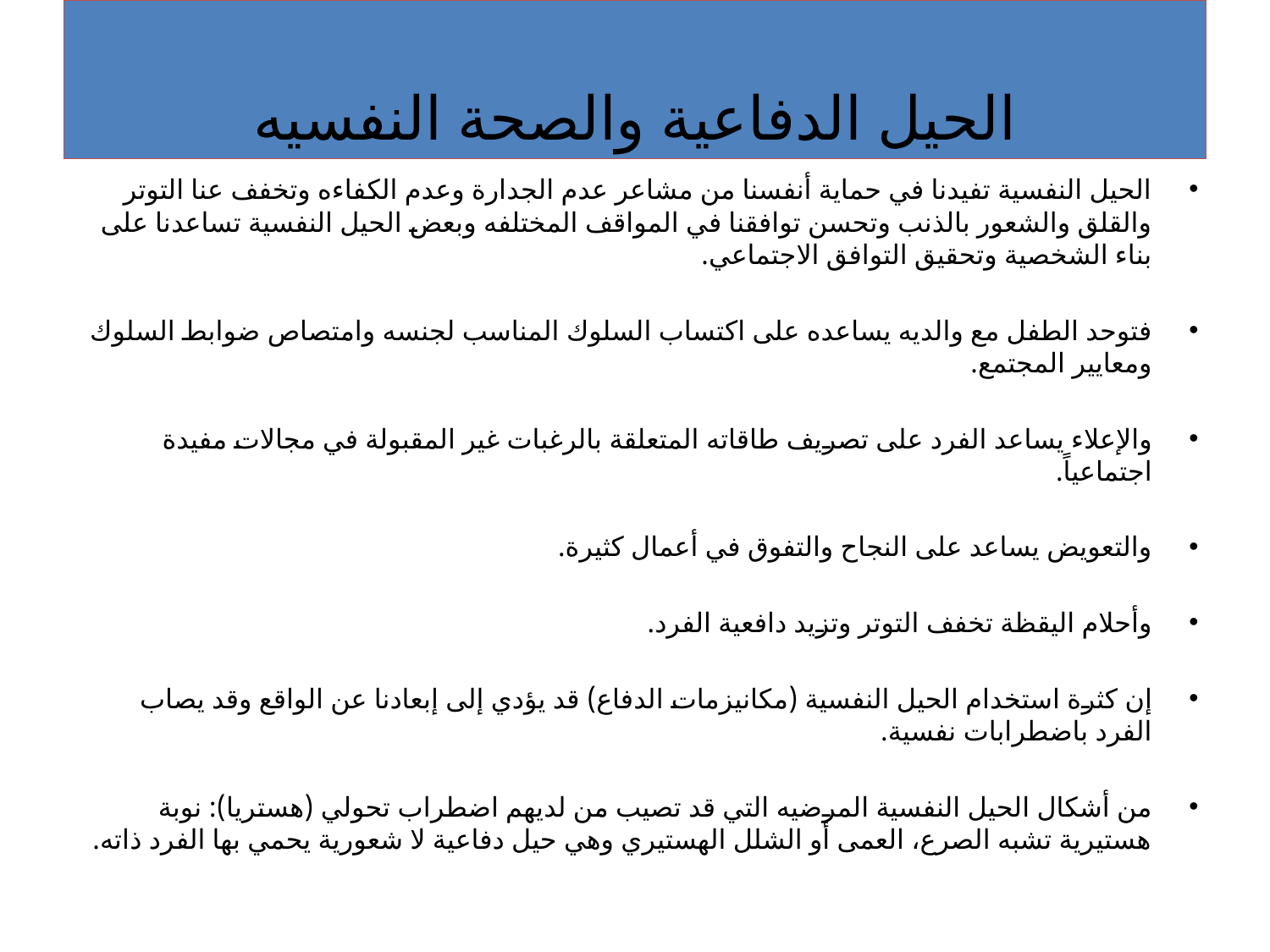

# الحيل الدفاعية والصحة النفسيه
الحيل النفسية تفيدنا في حماية أنفسنا من مشاعر عدم الجدارة وعدم الكفاءه وتخفف عنا التوتر والقلق والشعور بالذنب وتحسن توافقنا في المواقف المختلفه وبعض الحيل النفسية تساعدنا على بناء الشخصية وتحقيق التوافق الاجتماعي.

فتوحد الطفل مع والديه يساعده على اكتساب السلوك المناسب لجنسه وامتصاص ضوابط السلوك ومعايير المجتمع.

والإعلاء يساعد الفرد على تصريف طاقاته المتعلقة بالرغبات غير المقبولة في مجالات مفيدة اجتماعياً.

والتعويض يساعد على النجاح والتفوق في أعمال كثيرة.

وأحلام اليقظة تخفف التوتر وتزيد دافعية الفرد.

إن كثرة استخدام الحيل النفسية (مكانيزمات الدفاع) قد يؤدي إلى إبعادنا عن الواقع وقد يصاب الفرد باضطرابات نفسية.

من أشكال الحيل النفسية المرضيه التي قد تصيب من لديهم اضطراب تحولي (هستريا): نوبة هستيرية تشبه الصرع، العمى أو الشلل الهستيري وهي حيل دفاعية لا شعورية يحمي بها الفرد ذاته.